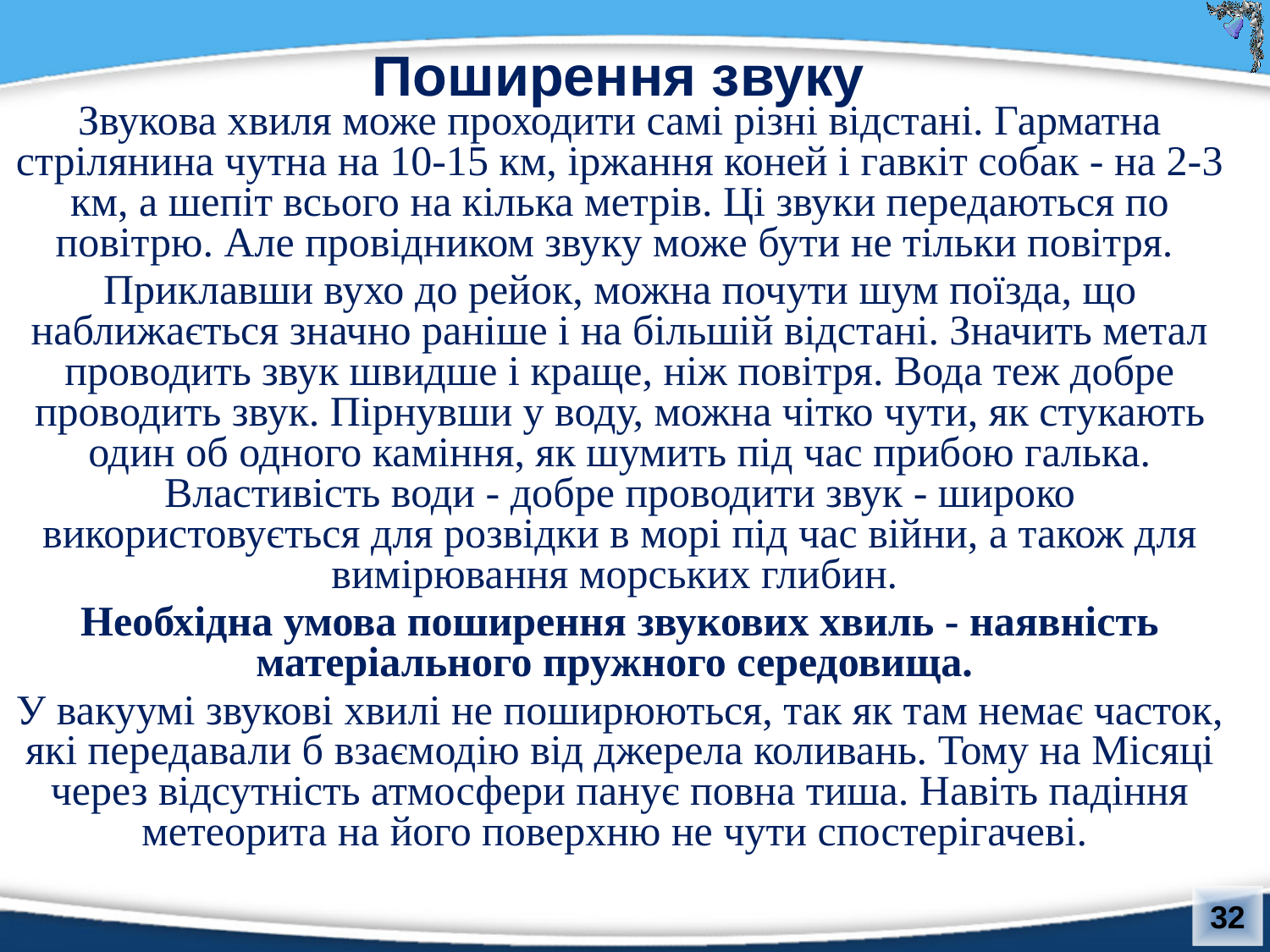

# Поширення звуку
Звукова хвиля може проходити самі різні відстані. Гарматна стрілянина чутна на 10-15 км, іржання коней і гавкіт собак - на 2-3 км, а шепіт всього на кілька метрів. Ці звуки передаються по повітрю. Але провідником звуку може бути не тільки повітря.
Приклавши вухо до рейок, можна почути шум поїзда, що наближається значно раніше і на більшій відстані. Значить метал проводить звук швидше і краще, ніж повітря. Вода теж добре проводить звук. Пірнувши у воду, можна чітко чути, як стукають один об одного каміння, як шумить під час прибою галька. Властивість води - добре проводити звук - широко використовується для розвідки в морі під час війни, а також для вимірювання морських глибин.
Необхідна умова поширення звукових хвиль - наявність матеріального пружного середовища.
У вакуумі звукові хвилі не поширюються, так як там немає часток, які передавали б взаємодію від джерела коливань. Тому на Місяці через відсутність атмосфери панує повна тиша. Навіть падіння метеорита на його поверхню не чути спостерігачеві.
32